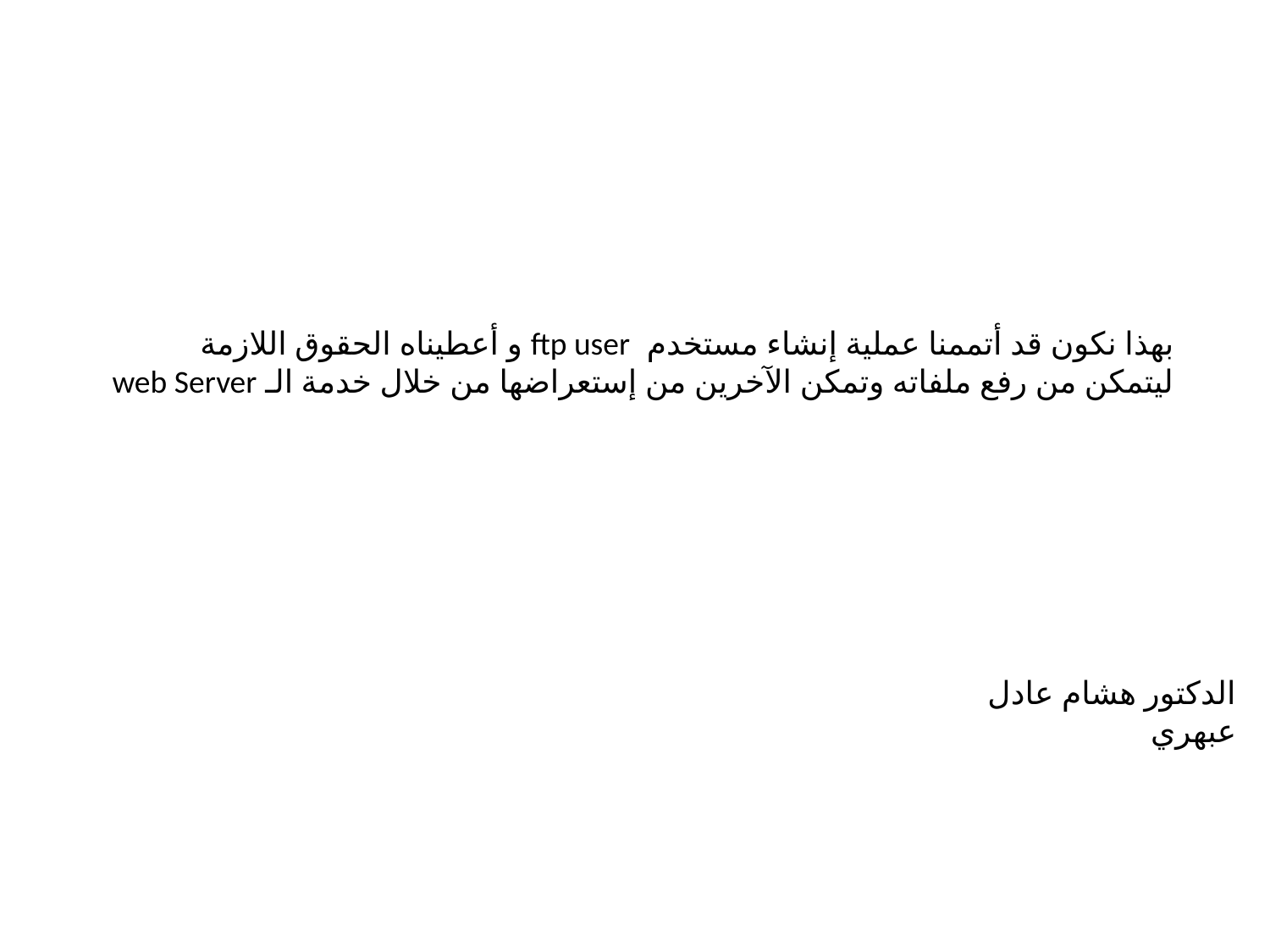

بهذا نكون قد أتممنا عملية إنشاء مستخدم  ftp user و أعطيناه الحقوق اللازمة
ليتمكن من رفع ملفاته وتمكن الآخرين من إستعراضها من خلال خدمة الـ web Server
الدكتور هشام عادل عبهري